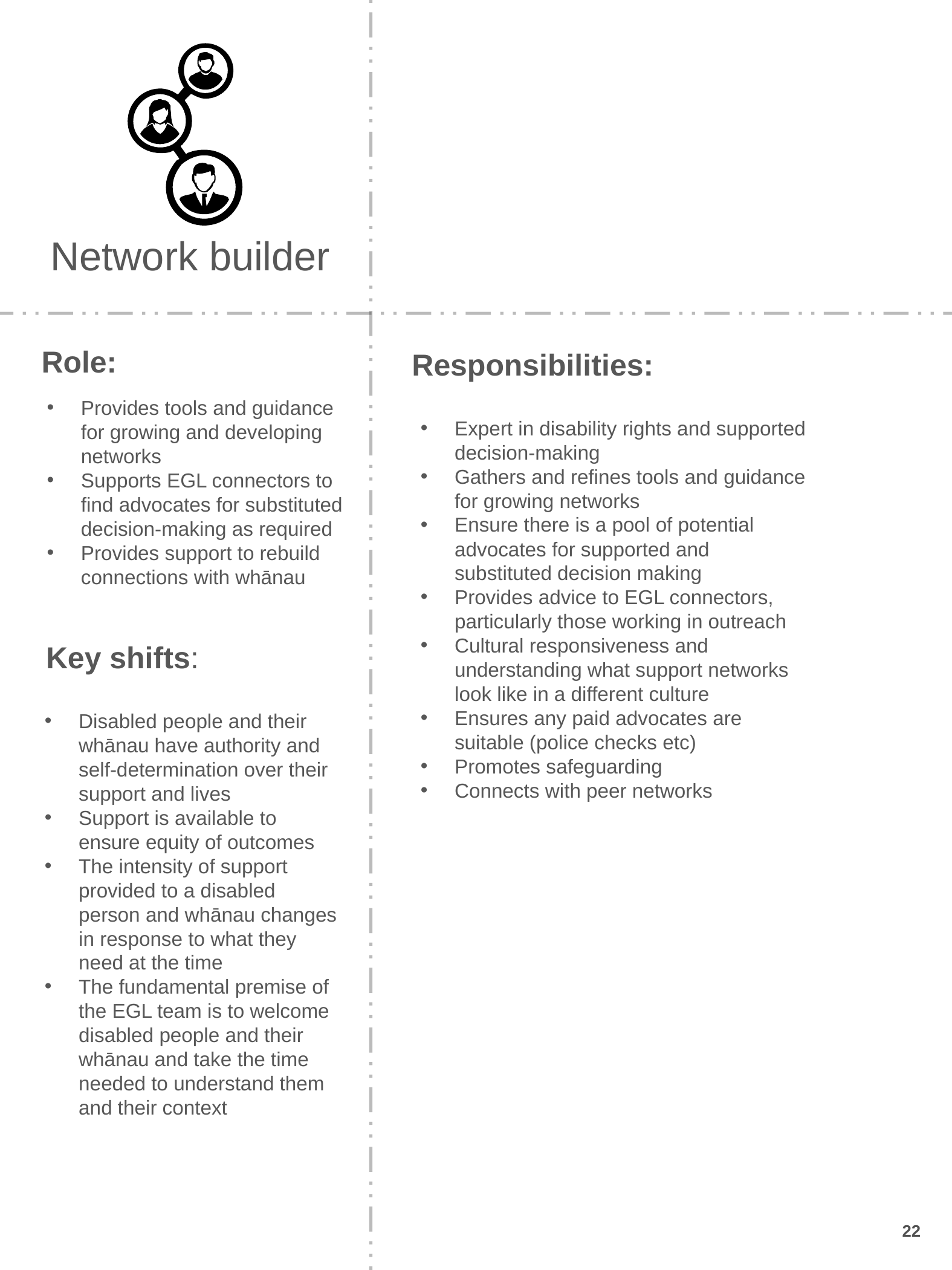

Network builder
Role:
Responsibilities:

Expert in disability rights and supported decision-making
Gathers and refines tools and guidance for growing networks
Ensure there is a pool of potential advocates for supported and substituted decision making
Provides advice to EGL connectors, particularly those working in outreach
Cultural responsiveness and understanding what support networks look like in a different culture
Ensures any paid advocates are suitable (police checks etc)
Promotes safeguarding
Connects with peer networks

Provides tools and guidance for growing and developing networks
Supports EGL connectors to find advocates for substituted decision-making as required
Provides support to rebuild connections with whānau
Key shifts:

Disabled people and their whānau have authority and self-determination over their support and lives
Support is available to ensure equity of outcomes
The intensity of support provided to a disabled person and whānau changes in response to what they need at the time
The fundamental premise of the EGL team is to welcome disabled people and their whānau and take the time needed to understand them and their context

22